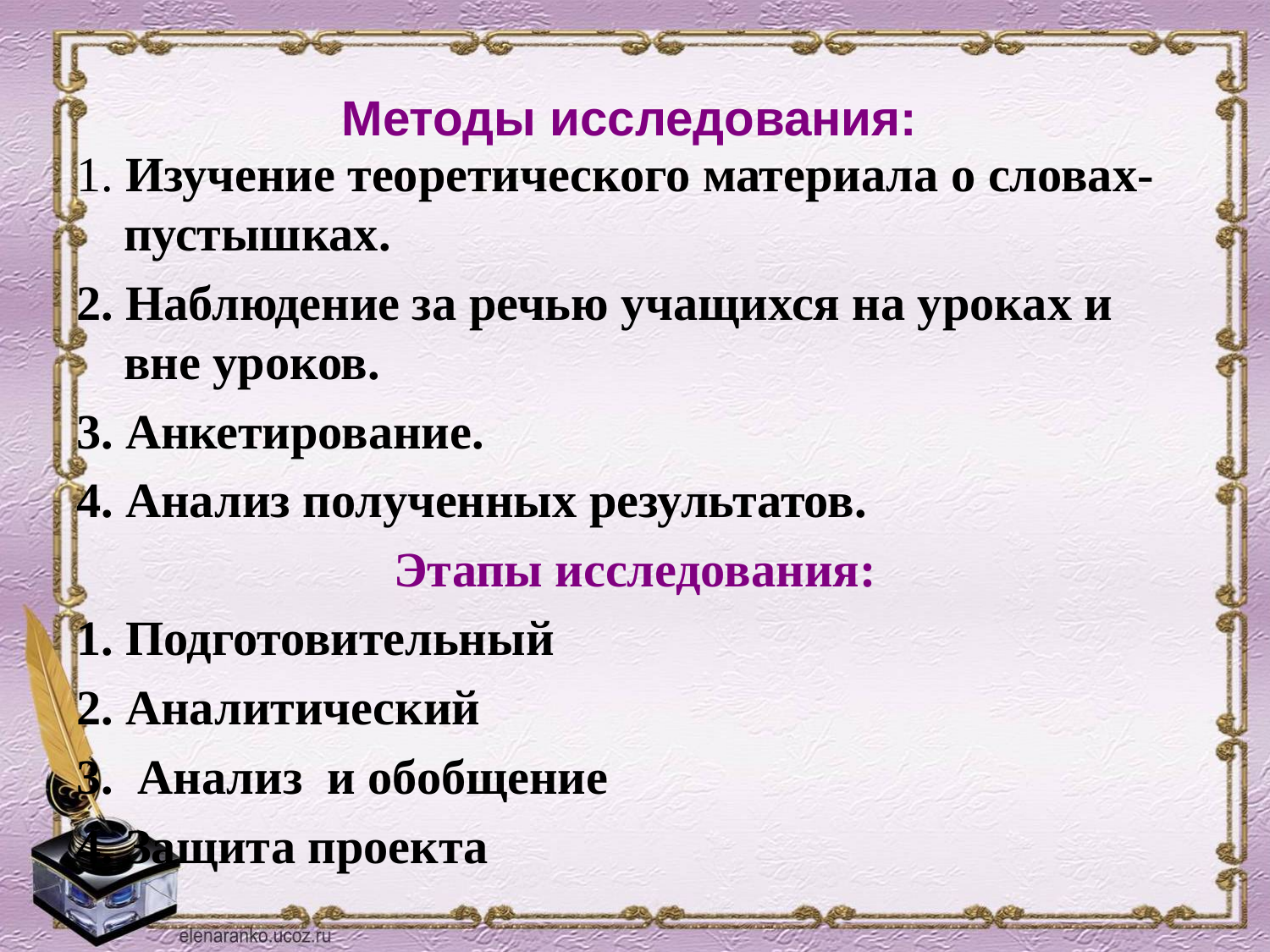

Методы исследования:
1. Изучение теоретического материала о словах-пустышках.
2. Наблюдение за речью учащихся на уроках и вне уроков.
3. Анкетирование.
4. Анализ полученных результатов.
Этапы исследования:
1. Подготовительный
2. Аналитический
3.  Анализ  и обобщение
4. Защита проекта